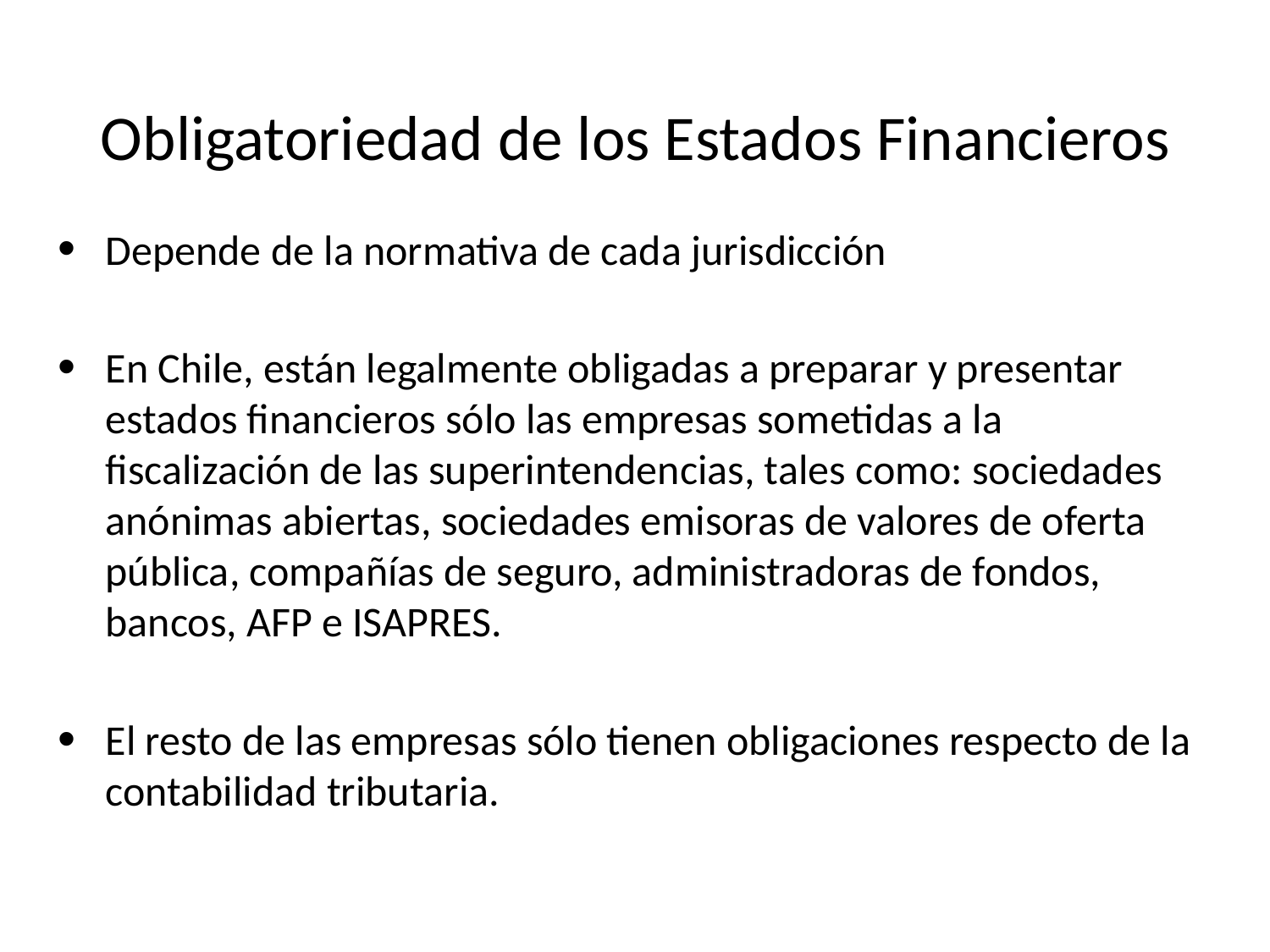

# Obligatoriedad de los Estados Financieros
Depende de la normativa de cada jurisdicción

En Chile, están legalmente obligadas a preparar y presentar estados financieros sólo las empresas sometidas a la fiscalización de las superintendencias, tales como: sociedades anónimas abiertas, sociedades emisoras de valores de oferta pública, compañías de seguro, administradoras de fondos, bancos, AFP e ISAPRES.

El resto de las empresas sólo tienen obligaciones respecto de la contabilidad tributaria.